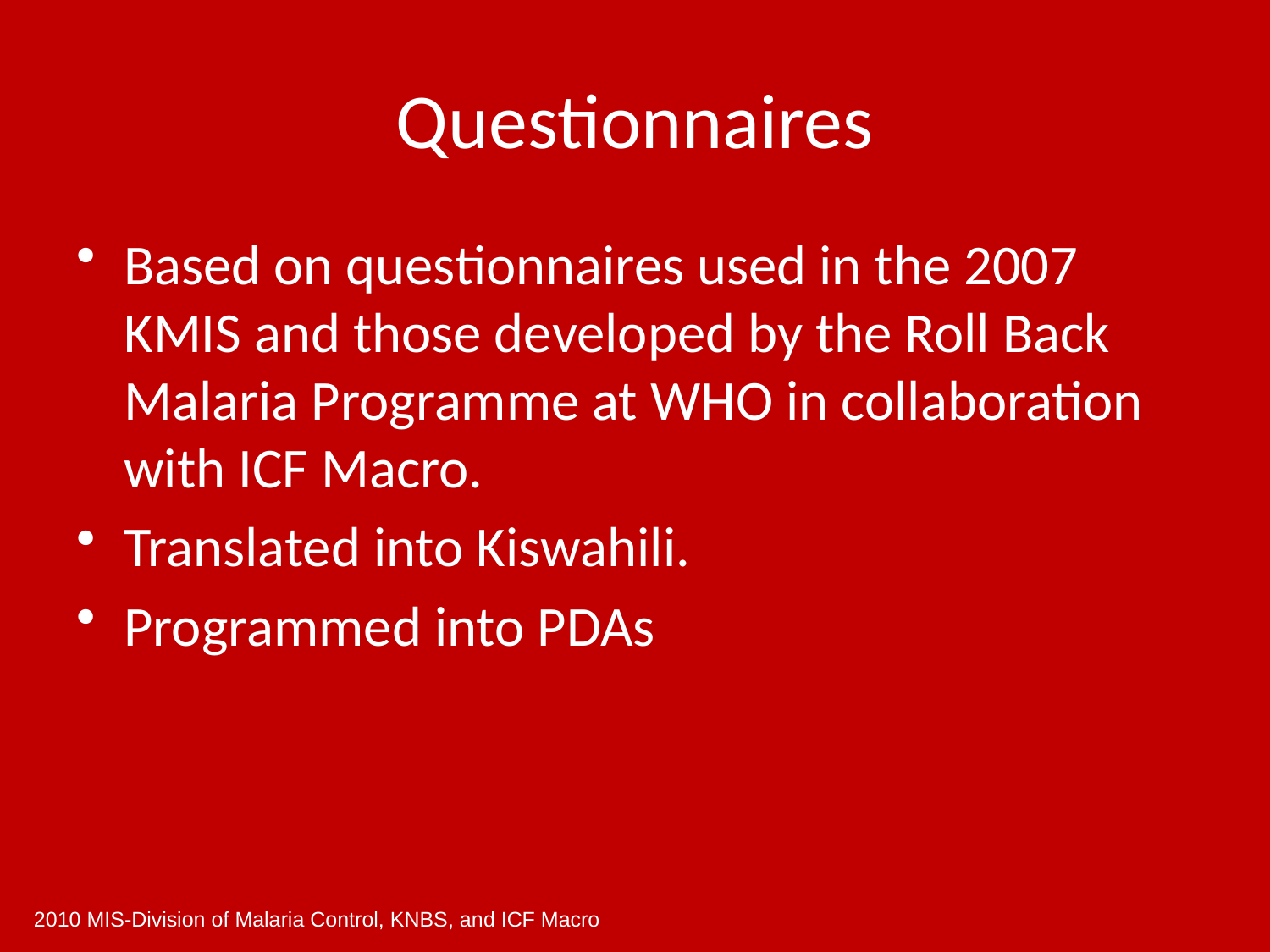

# Questionnaires
Based on questionnaires used in the 2007 KMIS and those developed by the Roll Back Malaria Programme at WHO in collaboration with ICF Macro.
Translated into Kiswahili.
Programmed into PDAs
2010 MIS-Division of Malaria Control, KNBS, and ICF Macro